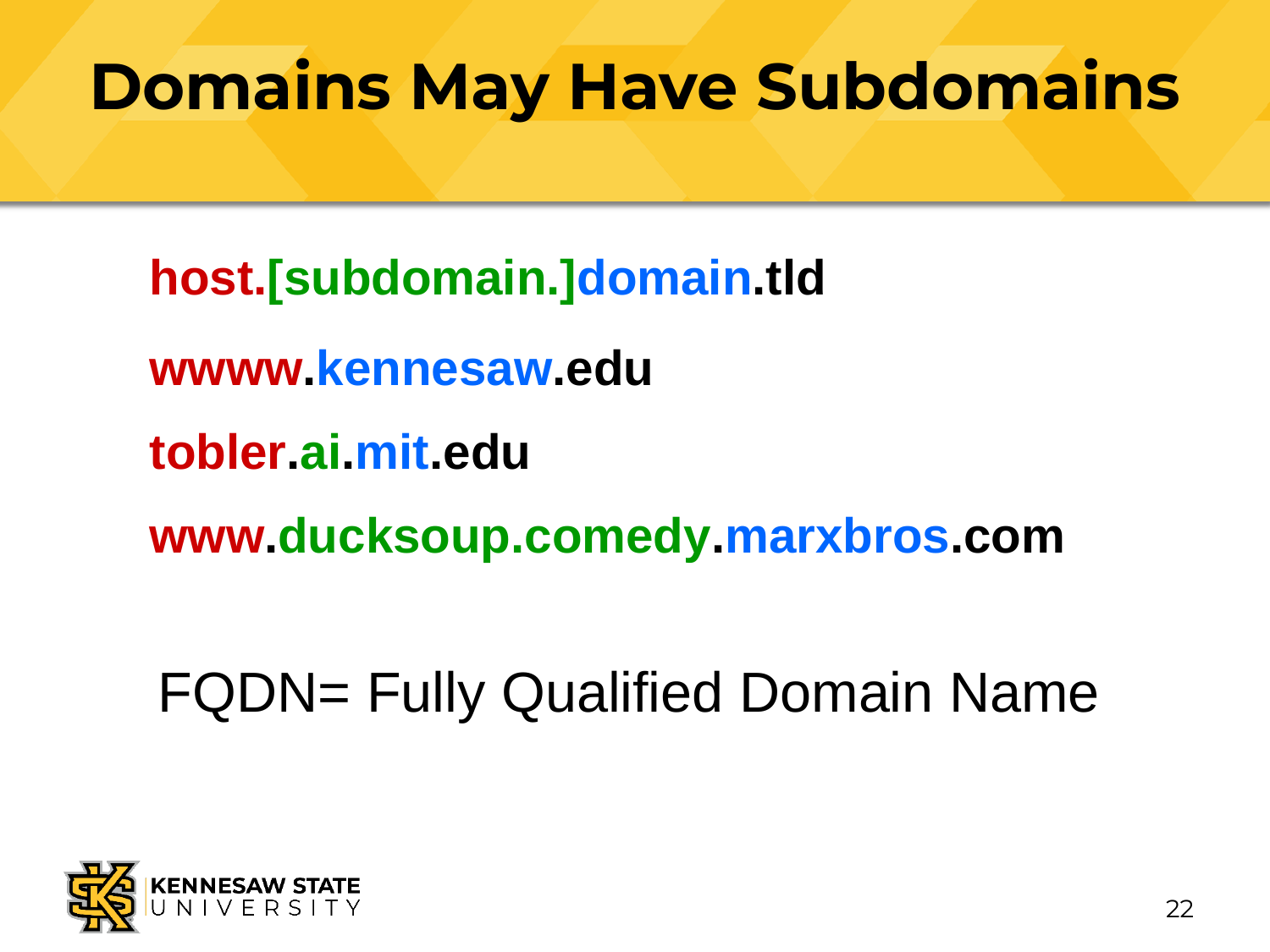

# Domains May Have Subdomains
host.[subdomain.]domain.tld
wwww.kennesaw.edu
tobler.ai.mit.edu
www.ducksoup.comedy.marxbros.com
FQDN= Fully Qualified Domain Name
22